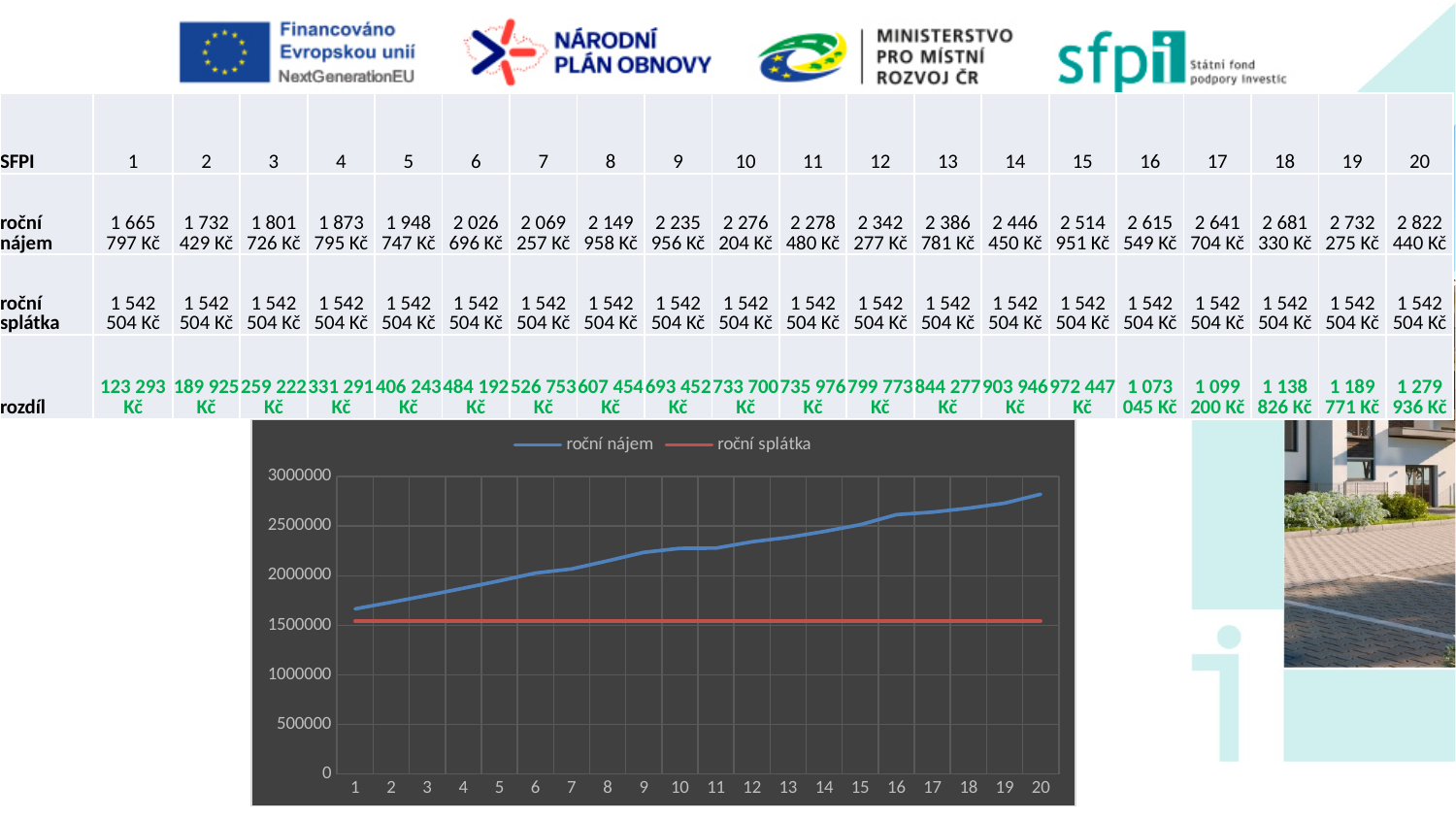

| SFPI | 1 | 2 | 3 | 4 | 5 | 6 | 7 | 8 | 9 | 10 | 11 | 12 | 13 | 14 | 15 | 16 | 17 | 18 | 19 | 20 |
| --- | --- | --- | --- | --- | --- | --- | --- | --- | --- | --- | --- | --- | --- | --- | --- | --- | --- | --- | --- | --- |
| roční nájem | 1 665 797 Kč | 1 732 429 Kč | 1 801 726 Kč | 1 873 795 Kč | 1 948 747 Kč | 2 026 696 Kč | 2 069 257 Kč | 2 149 958 Kč | 2 235 956 Kč | 2 276 204 Kč | 2 278 480 Kč | 2 342 277 Kč | 2 386 781 Kč | 2 446 450 Kč | 2 514 951 Kč | 2 615 549 Kč | 2 641 704 Kč | 2 681 330 Kč | 2 732 275 Kč | 2 822 440 Kč |
| roční splátka | 1 542 504 Kč | 1 542 504 Kč | 1 542 504 Kč | 1 542 504 Kč | 1 542 504 Kč | 1 542 504 Kč | 1 542 504 Kč | 1 542 504 Kč | 1 542 504 Kč | 1 542 504 Kč | 1 542 504 Kč | 1 542 504 Kč | 1 542 504 Kč | 1 542 504 Kč | 1 542 504 Kč | 1 542 504 Kč | 1 542 504 Kč | 1 542 504 Kč | 1 542 504 Kč | 1 542 504 Kč |
| rozdíl | 123 293 Kč | 189 925 Kč | 259 222 Kč | 331 291 Kč | 406 243 Kč | 484 192 Kč | 526 753 Kč | 607 454 Kč | 693 452 Kč | 733 700 Kč | 735 976 Kč | 799 773 Kč | 844 277 Kč | 903 946 Kč | 972 447 Kč | 1 073 045 Kč | 1 099 200 Kč | 1 138 826 Kč | 1 189 771 Kč | 1 279 936 Kč |
#

### Chart

| Category | roční nájem | roční splátka |
|---|---|---|